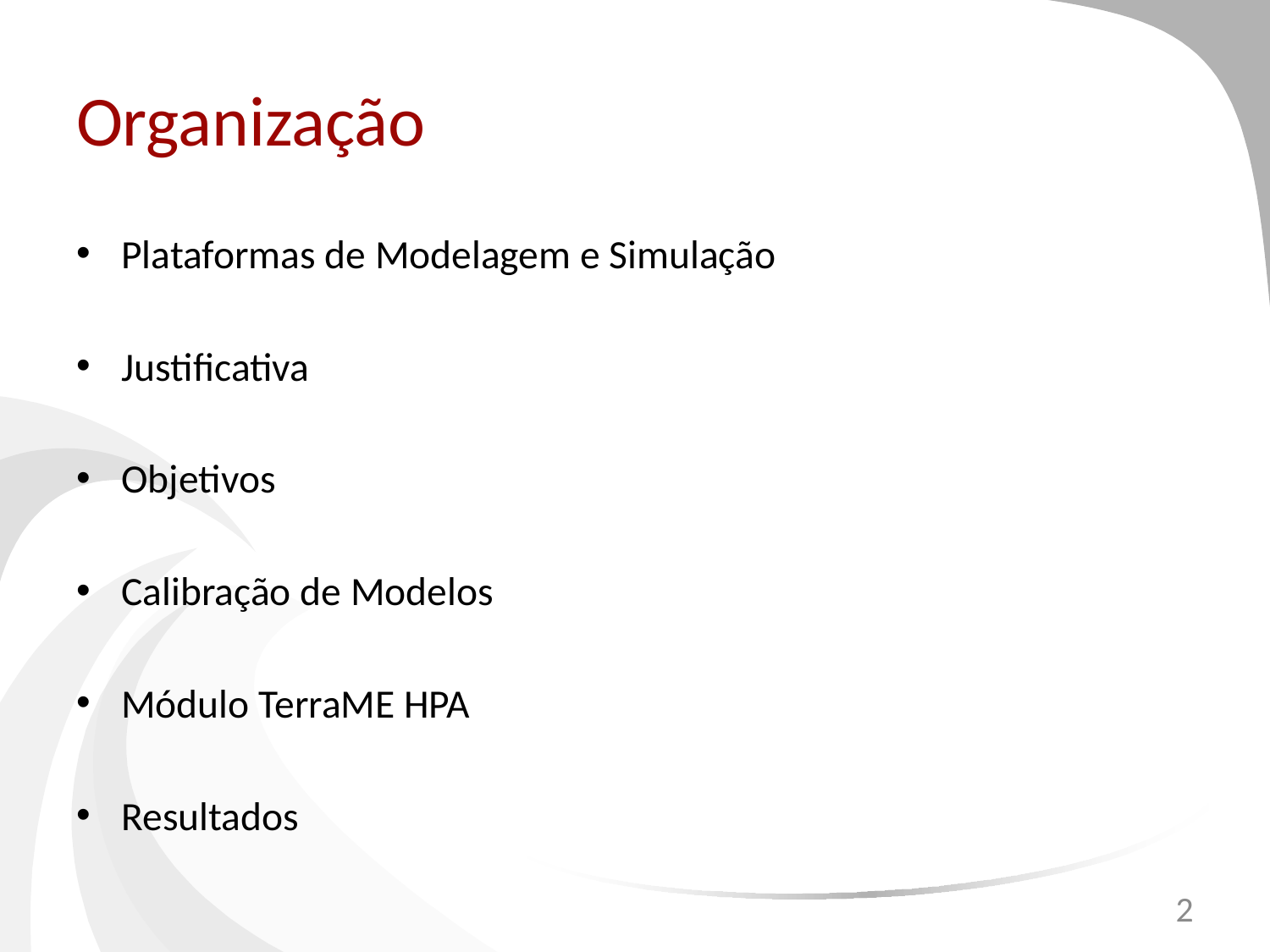

# Organização
Plataformas de Modelagem e Simulação

Justificativa

Objetivos

Calibração de Modelos

Módulo TerraME HPA

Resultados
2